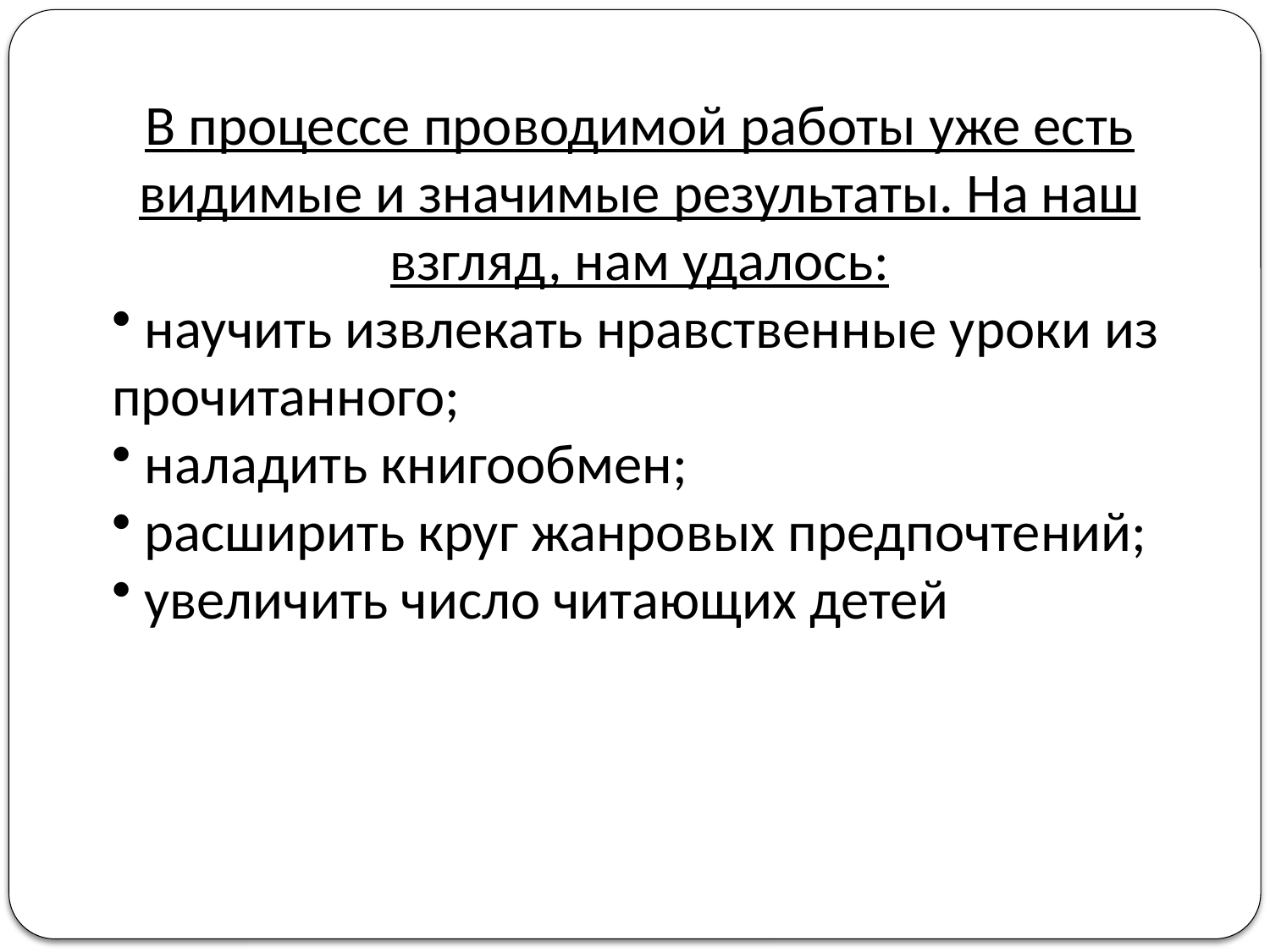

В процессе проводимой работы уже есть видимые и значимые результаты. На наш взгляд, нам удалось:
 научить извлекать нравственные уроки из прочитанного;
 наладить книгообмен;
 расширить круг жанровых предпочтений;
 увеличить число читающих детей